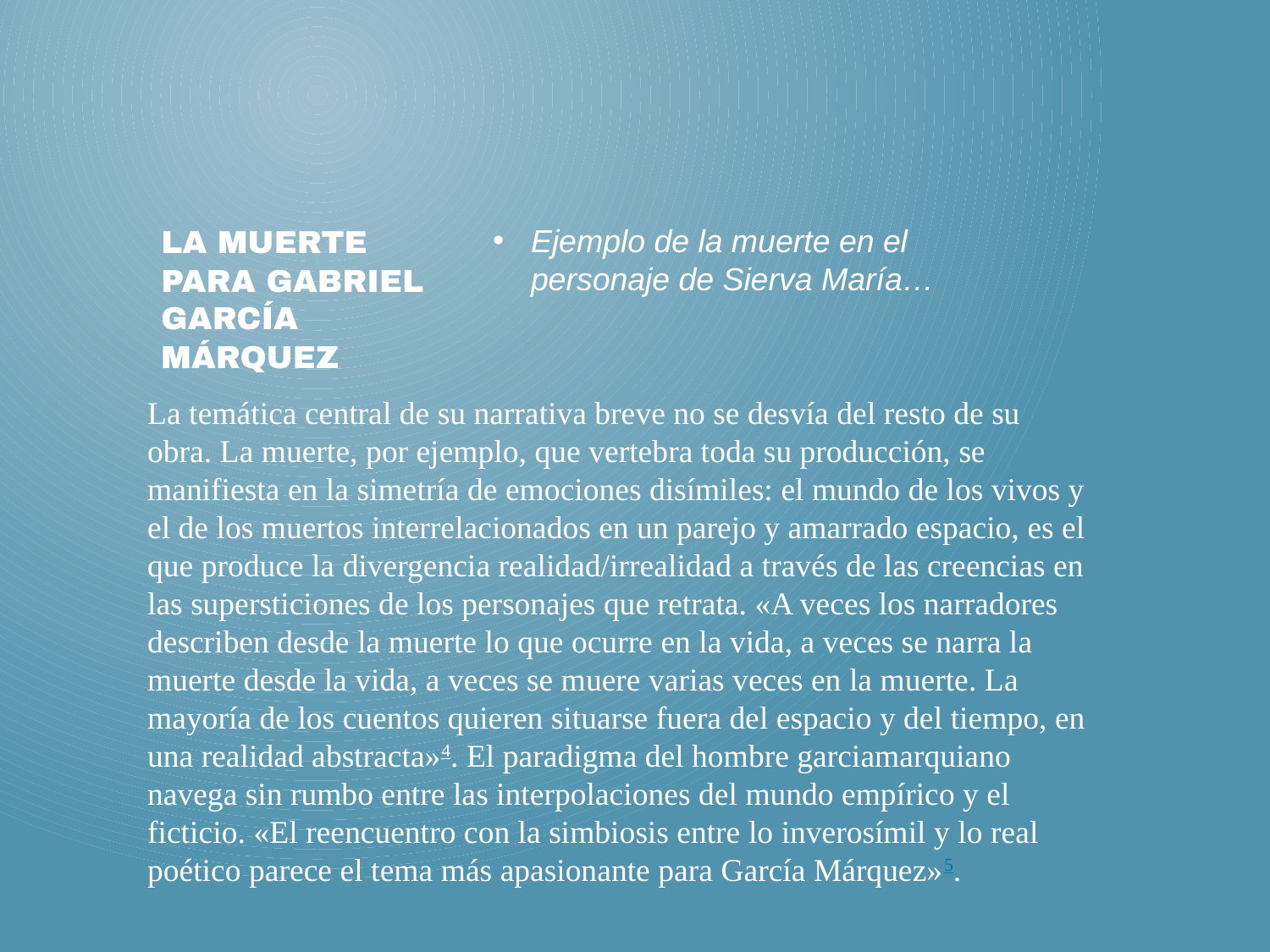

Ejemplo de la muerte en el personaje de Sierva María…

# La muerte para Gabriel García Márquez
La temática central de su narrativa breve no se desvía del resto de su obra. La muerte, por ejemplo, que vertebra toda su producción, se manifiesta en la simetría de emociones disímiles: el mundo de los vivos y el de los muertos interrelacionados en un parejo y amarrado espacio, es el que produce la divergencia realidad/irrealidad a través de las creencias en las supersticiones de los personajes que retrata. «A veces los narradores describen desde la muerte lo que ocurre en la vida, a veces se narra la muerte desde la vida, a veces se muere varias veces en la muerte. La mayoría de los cuentos quieren situarse fuera del espacio y del tiempo, en una realidad abstracta»4. El paradigma del hombre garciamarquiano navega sin rumbo entre las interpolaciones del mundo empírico y el ficticio. «El reencuentro con la simbiosis entre lo inverosímil y lo real poético parece el tema más apasionante para García Márquez»5.